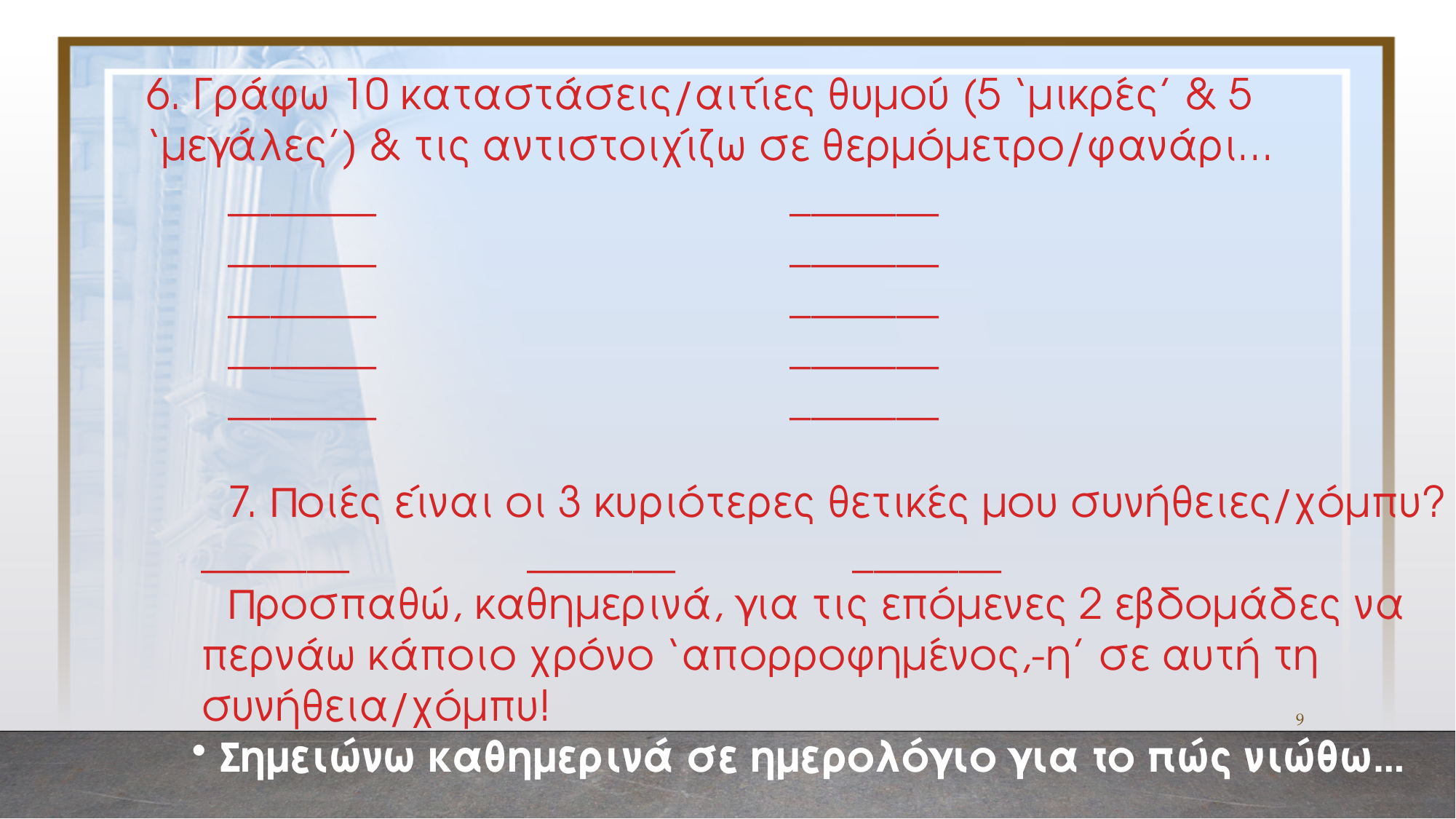

6. Γράφω 10 καταστάσεις/αιτίες θυμού (5 ‘μικρές’ & 5 ‘μεγάλες’) & τις αντιστοιχίζω σε θερμόμετρο/φανάρι…
_______                                   _______
_______                                   _______
_______                                   _______
_______                                   _______
_______                                   _______

7. Ποιές είναι οι 3 κυριότερες θετικές μου συνήθειες/χόμπυ? _______               _______               _______
Προσπαθώ, καθημερινά, για τις επόμενες 2 εβδομάδες να περνάω κάποιο χρόνο ‘απορροφημένος,-η’ σε αυτή τη συνήθεια/χόμπυ!
Σημειώνω καθημερινά σε ημερολόγιο για το πώς νιώθω…
9